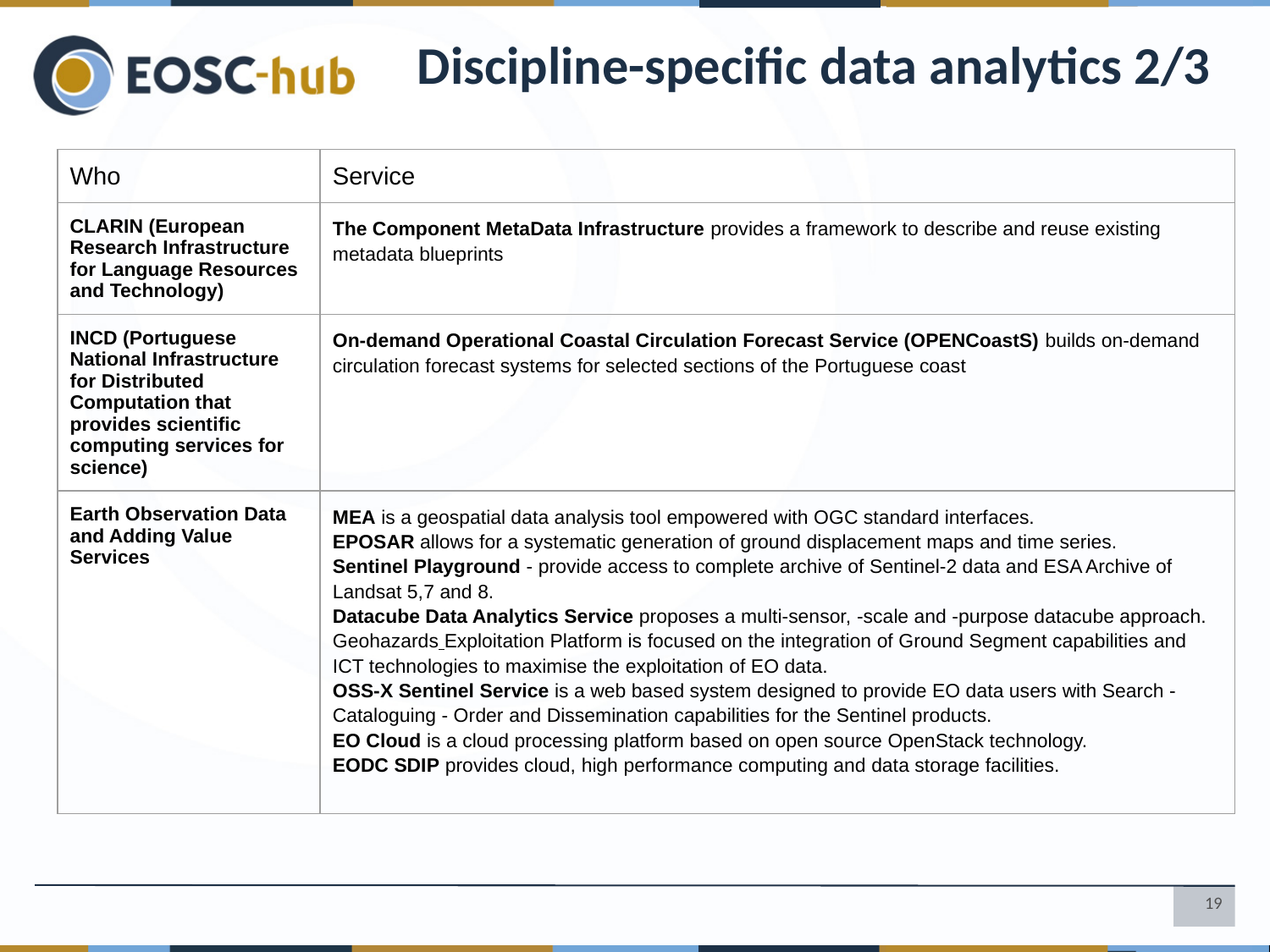

# Discipline-specific data analytics 2/3
| Who | Service |
| --- | --- |
| CLARIN (European Research Infrastructure for Language Resources and Technology) | The Component MetaData Infrastructure provides a framework to describe and reuse existing metadata blueprints |
| INCD (Portuguese National Infrastructure for Distributed Computation that provides scientific computing services for science) | On-demand Operational Coastal Circulation Forecast Service (OPENCoastS) builds on-demand circulation forecast systems for selected sections of the Portuguese coast |
| Earth Observation Data and Adding Value Services | MEA is a geospatial data analysis tool empowered with OGC standard interfaces. EPOSAR allows for a systematic generation of ground displacement maps and time series. Sentinel Playground - provide access to complete archive of Sentinel-2 data and ESA Archive of Landsat 5,7 and 8. Datacube Data Analytics Service proposes a multi-sensor, -scale and -purpose datacube approach. Geohazards Exploitation Platform is focused on the integration of Ground Segment capabilities and ICT technologies to maximise the exploitation of EO data. OSS-X Sentinel Service is a web based system designed to provide EO data users with Search - Cataloguing - Order and Dissemination capabilities for the Sentinel products. EO Cloud is a cloud processing platform based on open source OpenStack technology. EODC SDIP provides cloud, high performance computing and data storage facilities. |
19